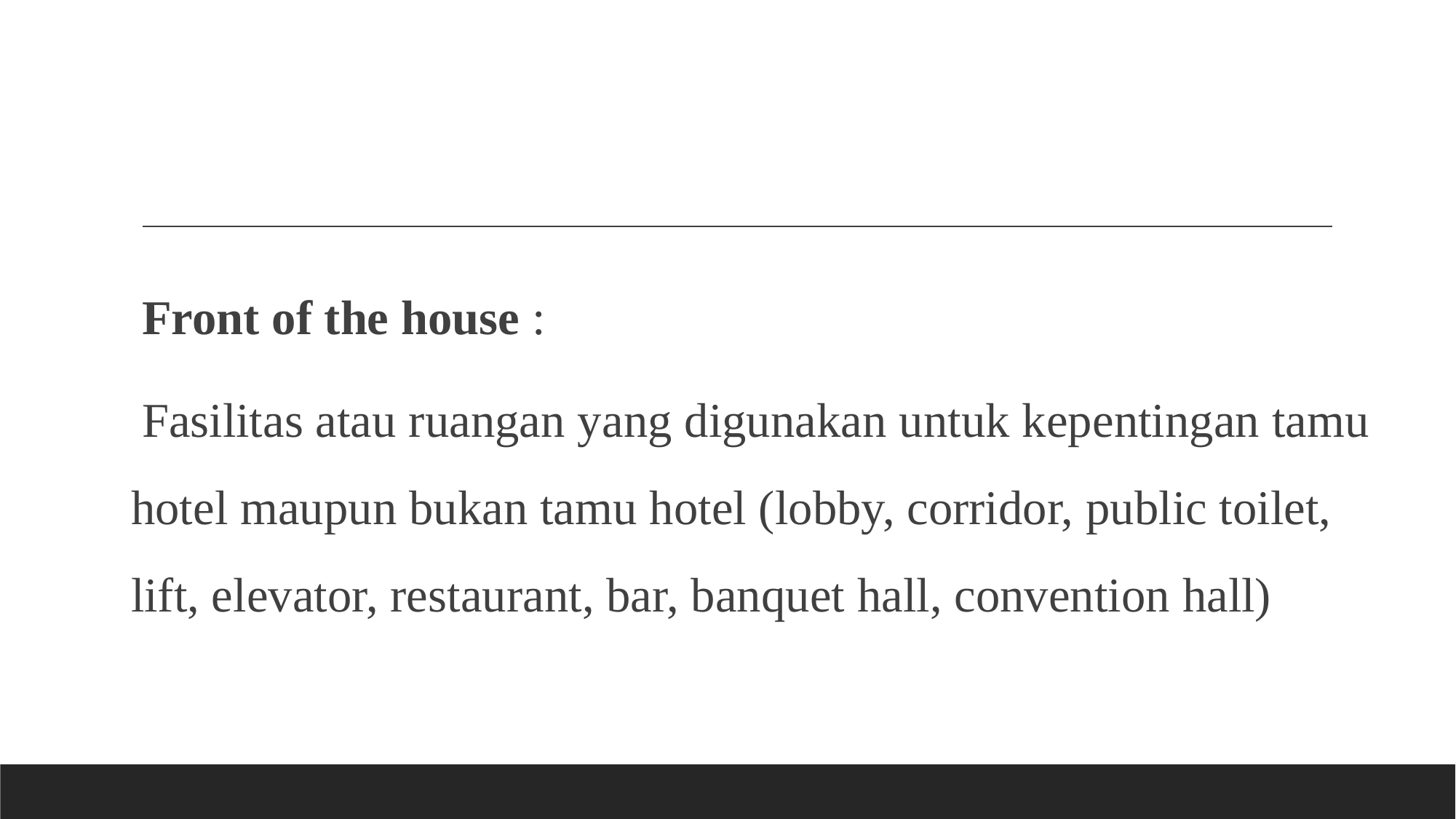

Front of the house :
Fasilitas atau ruangan yang digunakan untuk kepentingan tamu hotel maupun bukan tamu hotel (lobby, corridor, public toilet, lift, elevator, restaurant, bar, banquet hall, convention hall)